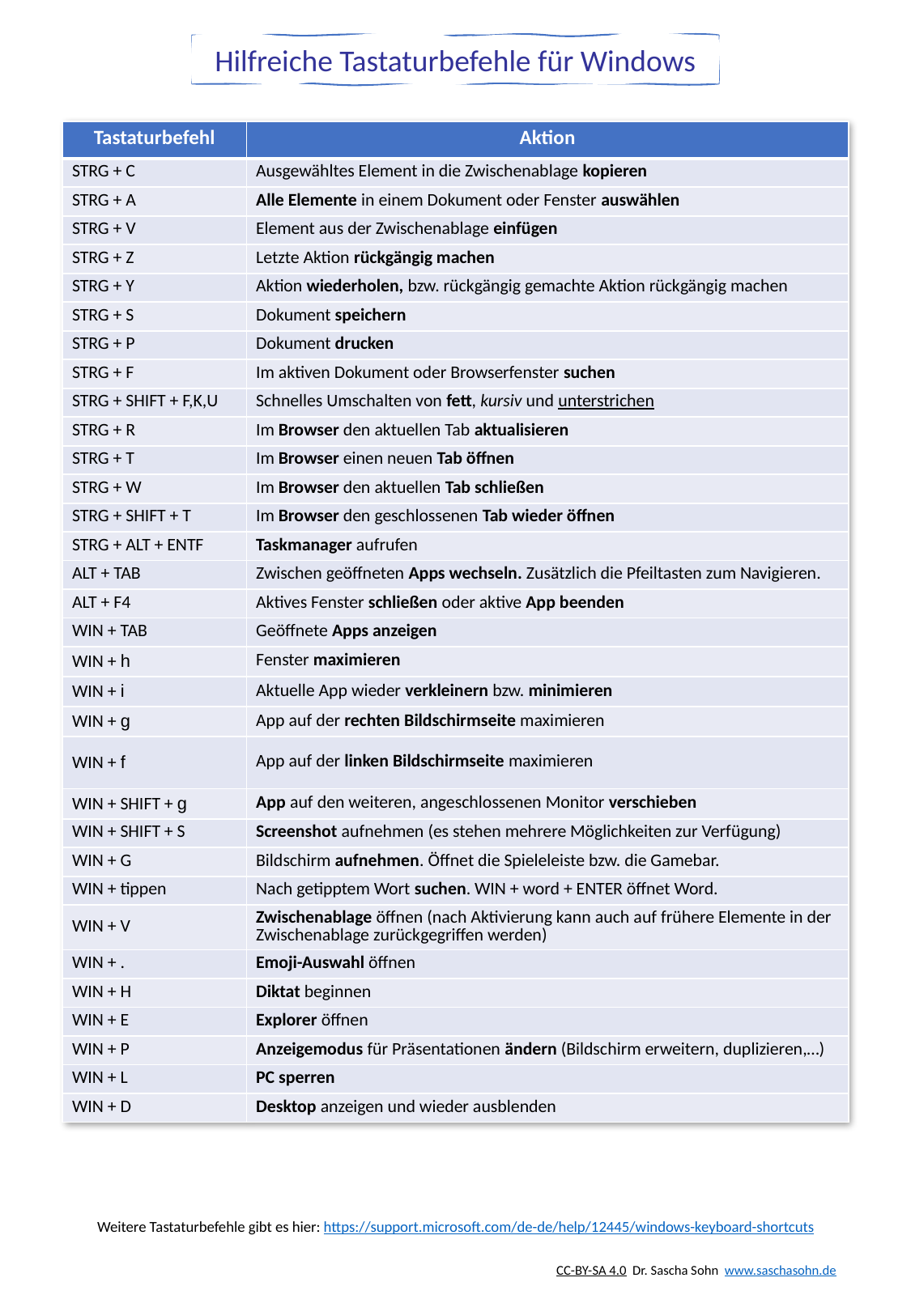

Hilfreiche Tastaturbefehle für Windows
| Tastaturbefehl | Aktion |
| --- | --- |
| STRG + C | Ausgewähltes Element in die Zwischenablage kopieren |
| STRG + A | Alle Elemente in einem Dokument oder Fenster auswählen |
| STRG + V | Element aus der Zwischenablage einfügen |
| STRG + Z | Letzte Aktion rückgängig machen |
| STRG + Y | Aktion wiederholen, bzw. rückgängig gemachte Aktion rückgängig machen |
| STRG + S | Dokument speichern |
| STRG + P | Dokument drucken |
| STRG + F | Im aktiven Dokument oder Browserfenster suchen |
| STRG + SHIFT + F,K,U | Schnelles Umschalten von fett, kursiv und unterstrichen |
| STRG + R | Im Browser den aktuellen Tab aktualisieren |
| STRG + T | Im Browser einen neuen Tab öffnen |
| STRG + W | Im Browser den aktuellen Tab schließen |
| STRG + SHIFT + T | Im Browser den geschlossenen Tab wieder öffnen |
| STRG + ALT + ENTF | Taskmanager aufrufen |
| ALT + TAB | Zwischen geöffneten Apps wechseln. Zusätzlich die Pfeiltasten zum Navigieren. |
| ALT + F4 | Aktives Fenster schließen oder aktive App beenden |
| WIN + TAB | Geöffnete Apps anzeigen |
| WIN + h | Fenster maximieren |
| WIN + i | Aktuelle App wieder verkleinern bzw. minimieren |
| WIN + g | App auf der rechten Bildschirmseite maximieren |
| WIN + f | App auf der linken Bildschirmseite maximieren |
| WIN + SHIFT + g | App auf den weiteren, angeschlossenen Monitor verschieben |
| WIN + SHIFT + S | Screenshot aufnehmen (es stehen mehrere Möglichkeiten zur Verfügung) |
| WIN + G | Bildschirm aufnehmen. Öffnet die Spieleleiste bzw. die Gamebar. |
| WIN + tippen | Nach getipptem Wort suchen. WIN + word + ENTER öffnet Word. |
| WIN + V | Zwischenablage öffnen (nach Aktivierung kann auch auf frühere Elemente in der Zwischenablage zurückgegriffen werden) |
| WIN + . | Emoji-Auswahl öffnen |
| WIN + H | Diktat beginnen |
| WIN + E | Explorer öffnen |
| WIN + P | Anzeigemodus für Präsentationen ändern (Bildschirm erweitern, duplizieren,…) |
| WIN + L | PC sperren |
| WIN + D | Desktop anzeigen und wieder ausblenden |
Weitere Tastaturbefehle gibt es hier: https://support.microsoft.com/de-de/help/12445/windows-keyboard-shortcuts
CC-BY-SA 4.0  Dr. Sascha Sohn  www.saschasohn.de